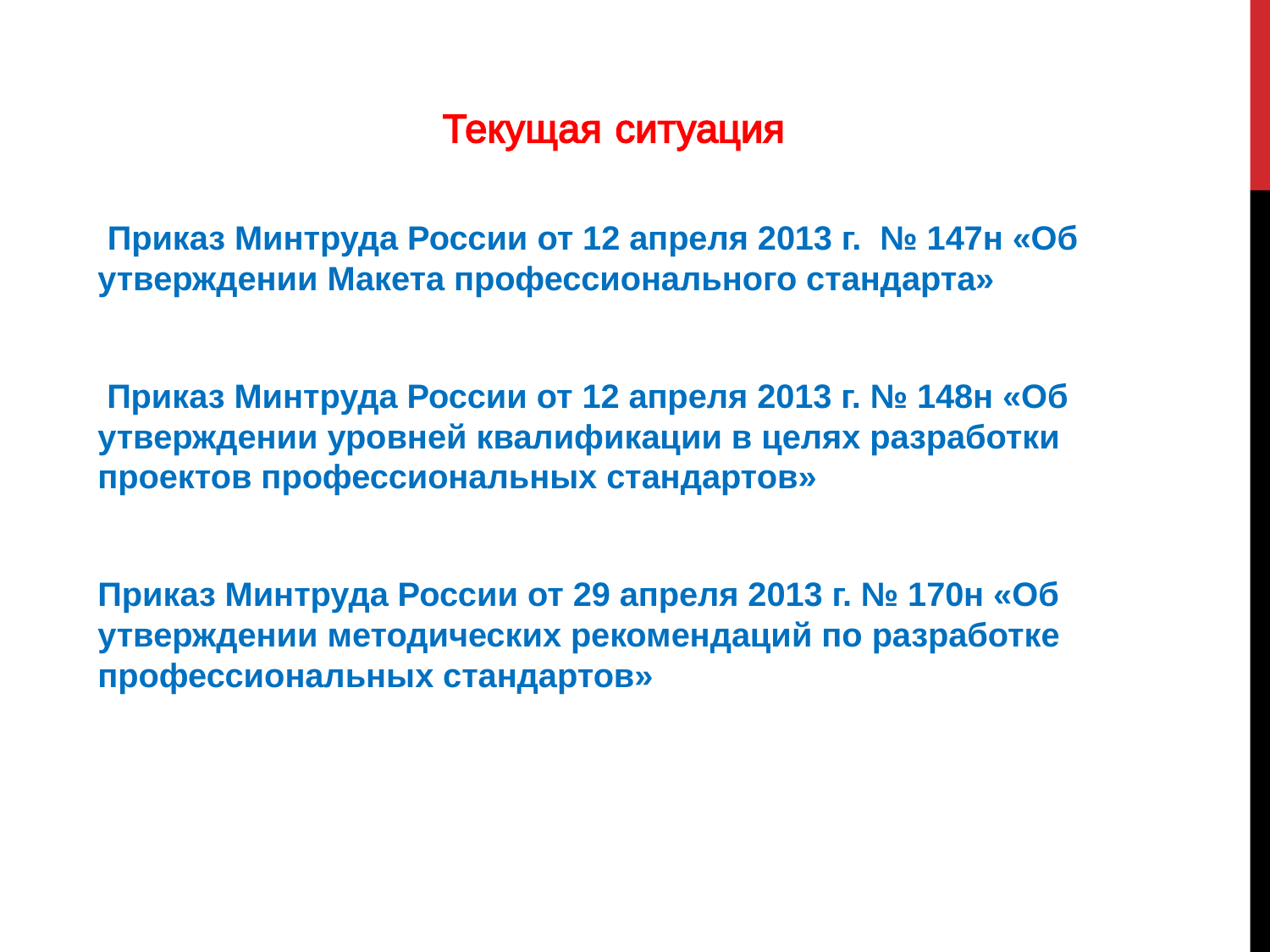

Текущая ситуация

 Приказ Минтруда России от 12 апреля 2013 г.  № 147н «Об утверждении Макета профессионального стандарта»

 Приказ Минтруда России от 12 апреля 2013 г. № 148н «Об утверждении уровней квалификации в целях разработки проектов профессиональных стандартов»

Приказ Минтруда России от 29 апреля 2013 г. № 170н «Об утверждении методических рекомендаций по разработке профессиональных стандартов»